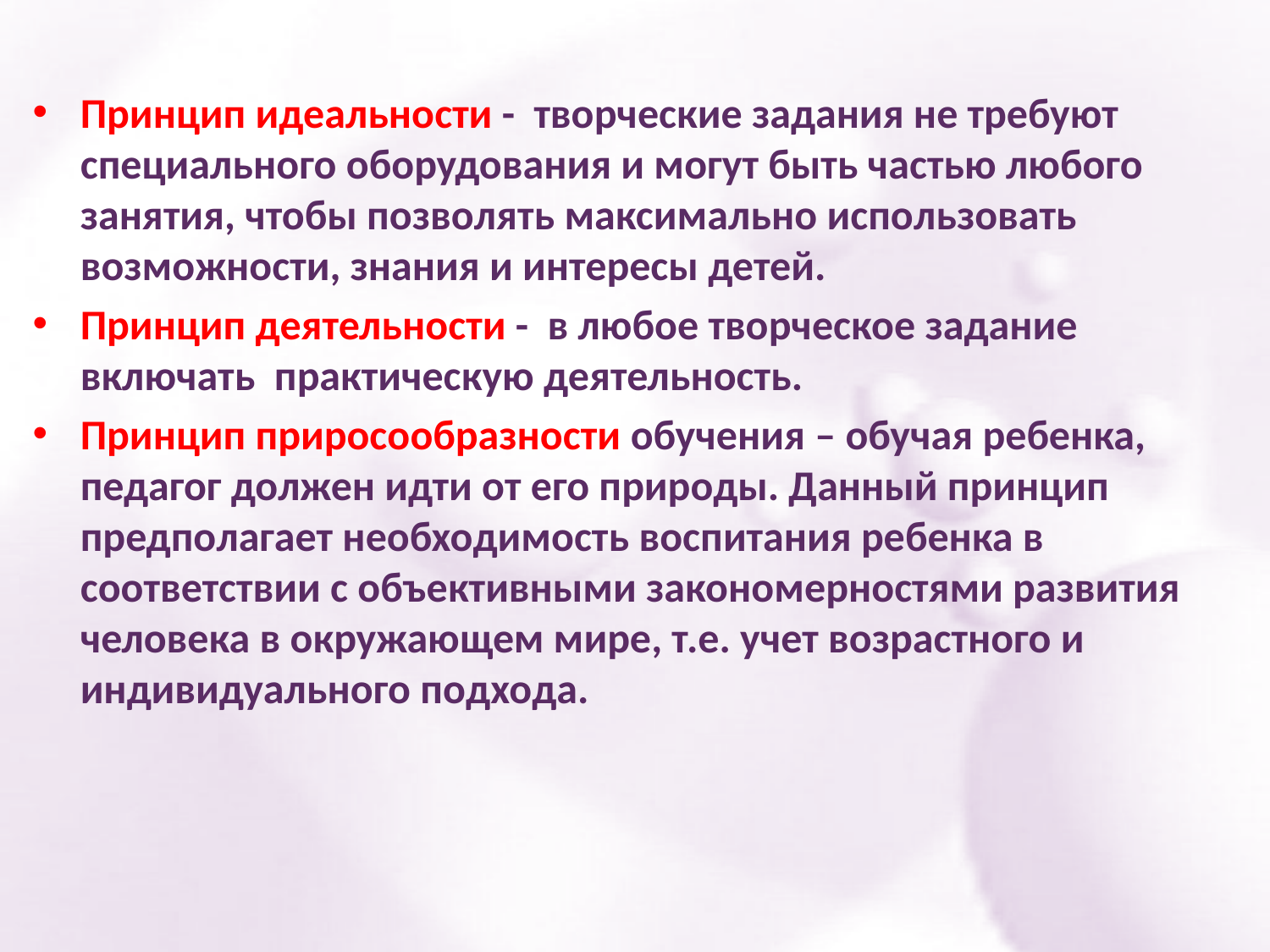

#
Принцип идеальности -  творческие задания не требуют специального оборудования и могут быть частью любого занятия, чтобы позволять максимально использовать возможности, знания и интересы детей.
Принцип деятельности -  в любое творческое задание включать  практическую деятельность.
Принцип приросообразности обучения – обучая ребенка, педагог должен идти от его природы. Данный принцип предполагает необходимость воспитания ребенка в соответствии с объективными закономерностями развития человека в окружающем мире, т.е. учет возрастного и индивидуального подхода.